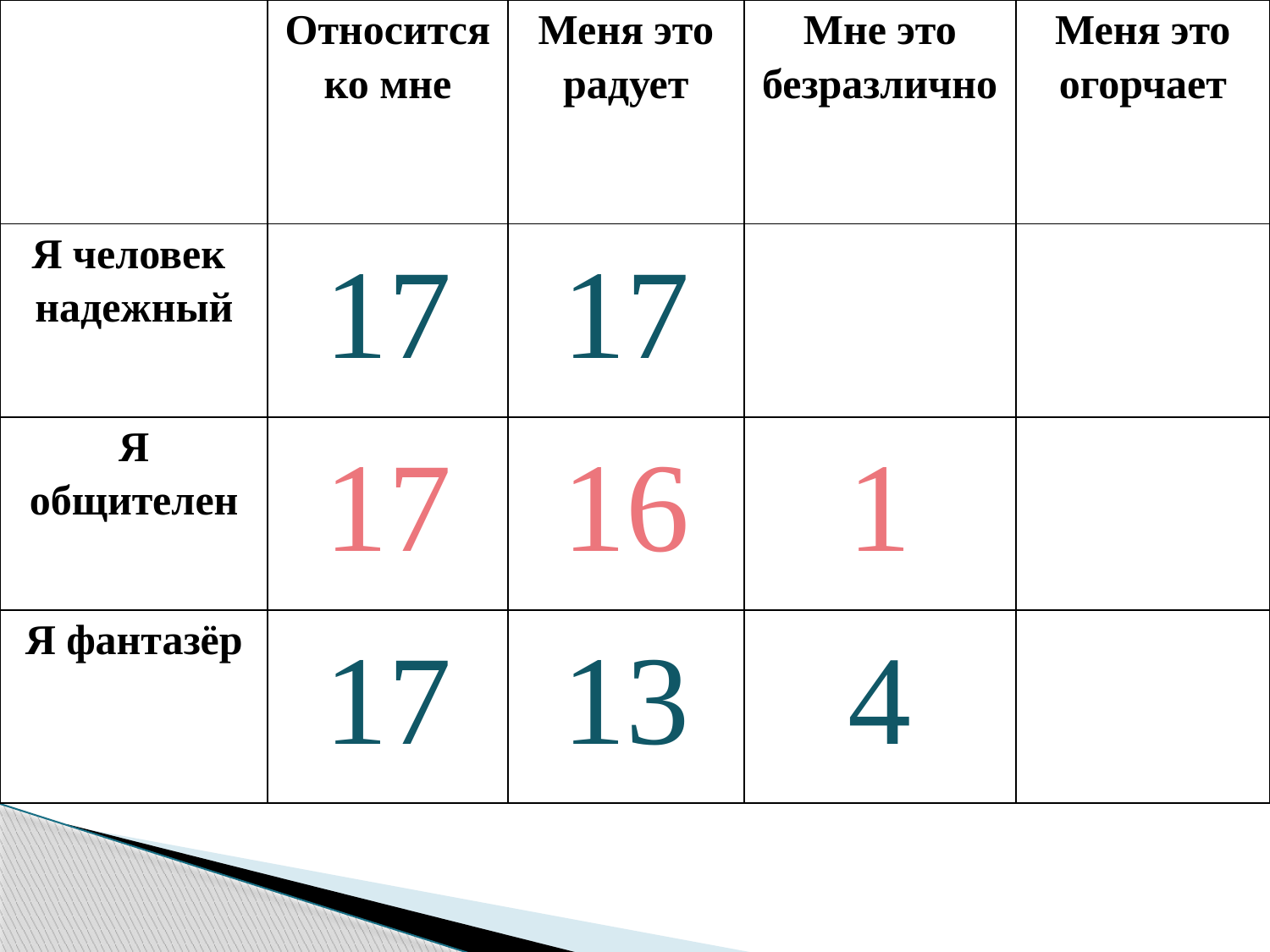

|  | Относится ко мне | Меня это радует | Мне это безразлично | Меня это огорчает |
| --- | --- | --- | --- | --- |
| Я человек надежный | 17 | 17 |  |  |
| Я общителен | 17 | 16 | 1 |  |
| Я фантазёр | 17 | 13 | 4 |  |